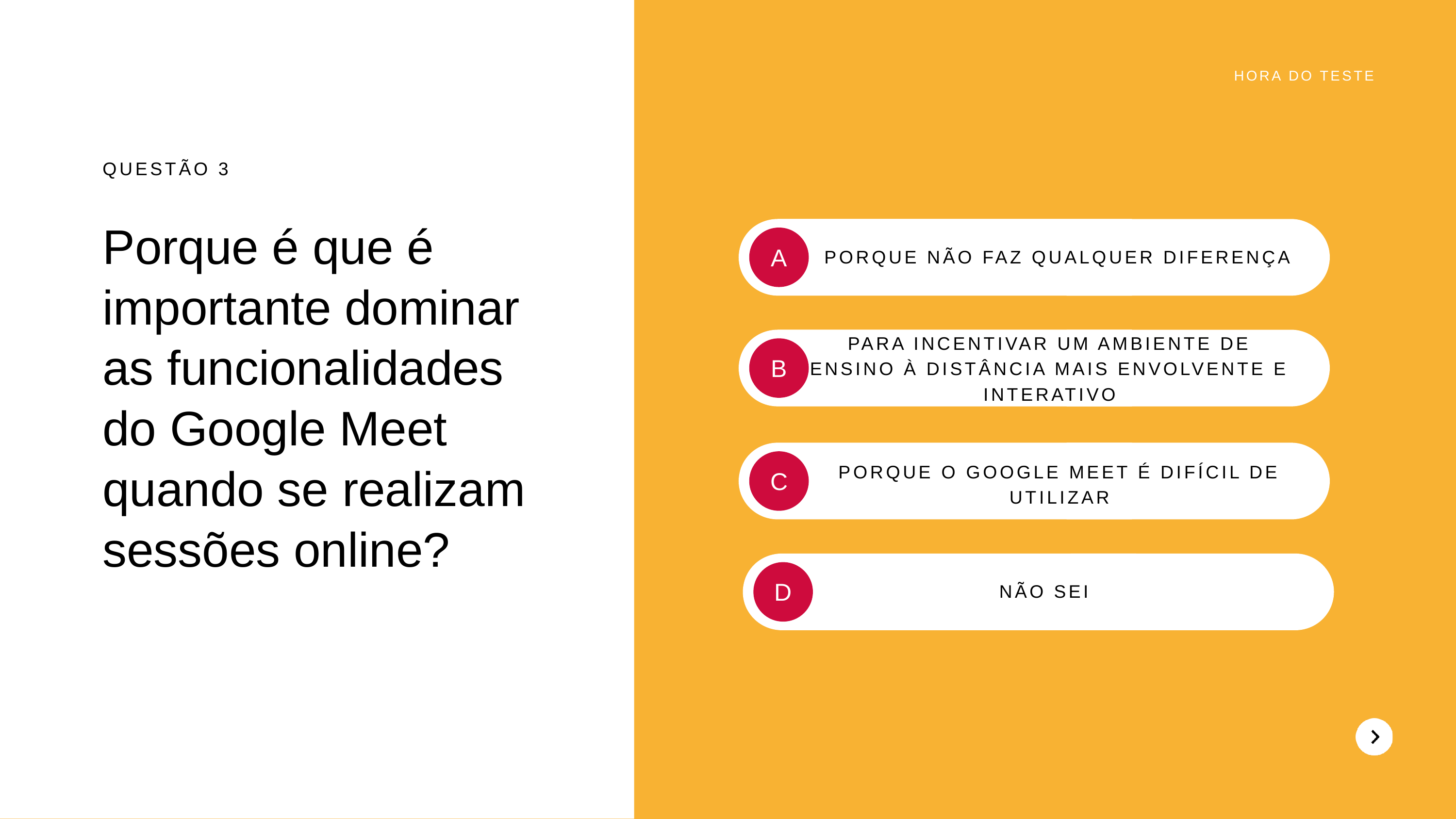

HORA DO TESTE
QUESTÃO 3
Porque é que é importante dominar as funcionalidades do Google Meet quando se realizam sessões online?

A
PORQUE NÃO FAZ QUALQUER DIFERENÇA
PARA INCENTIVAR UM AMBIENTE DE ENSINO À DISTÂNCIA MAIS ENVOLVENTE E INTERATIVO

B

PORQUE O GOOGLE MEET É DIFÍCIL DE UTILIZAR
C

D
NÃO SEI